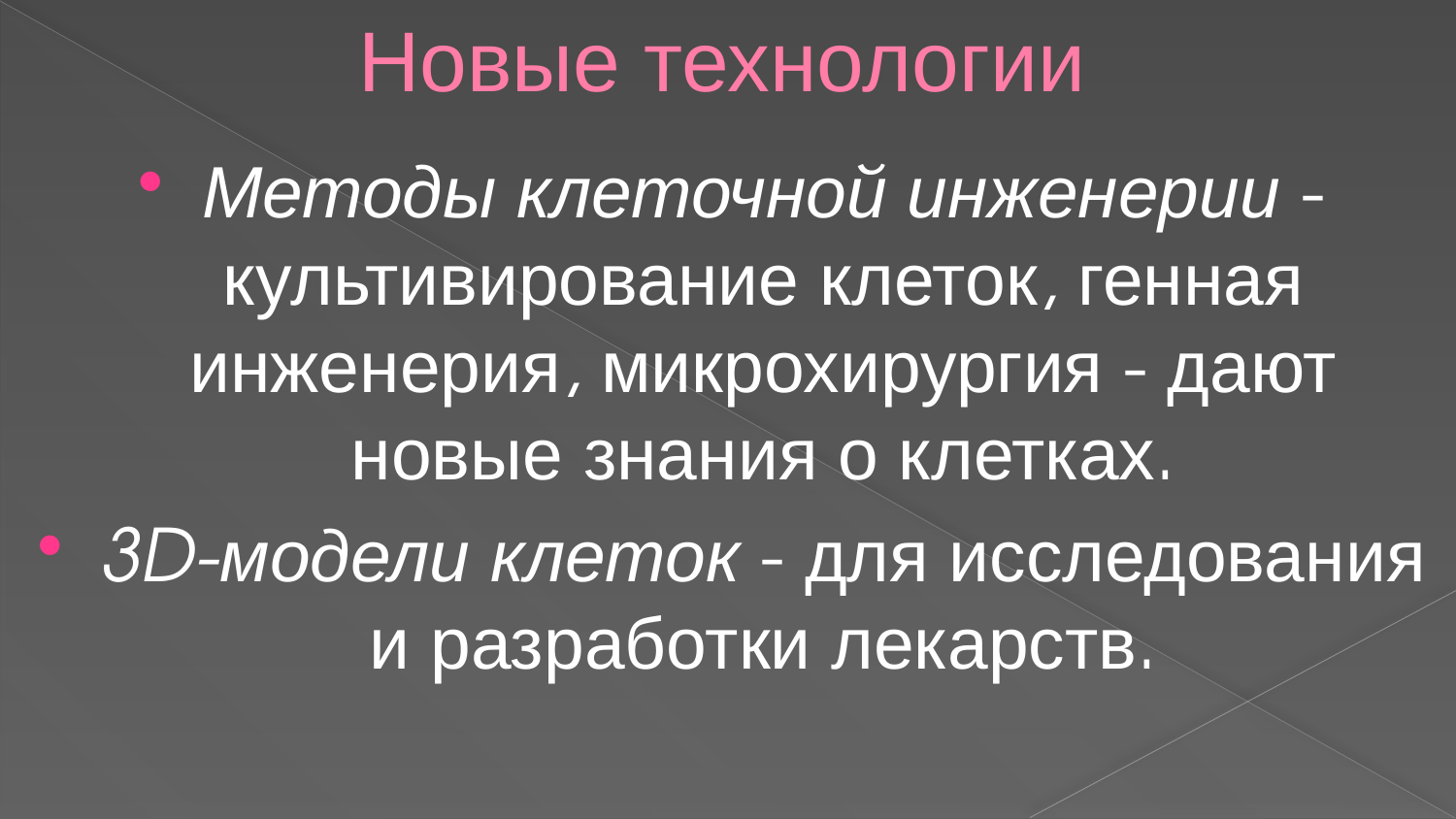

# Новые технологии
Методы клеточной инженерии - культивирование клеток, генная инженерия, микрохирургия - дают новые знания о клетках.
3D-модели клеток - для исследования и разработки лекарств.